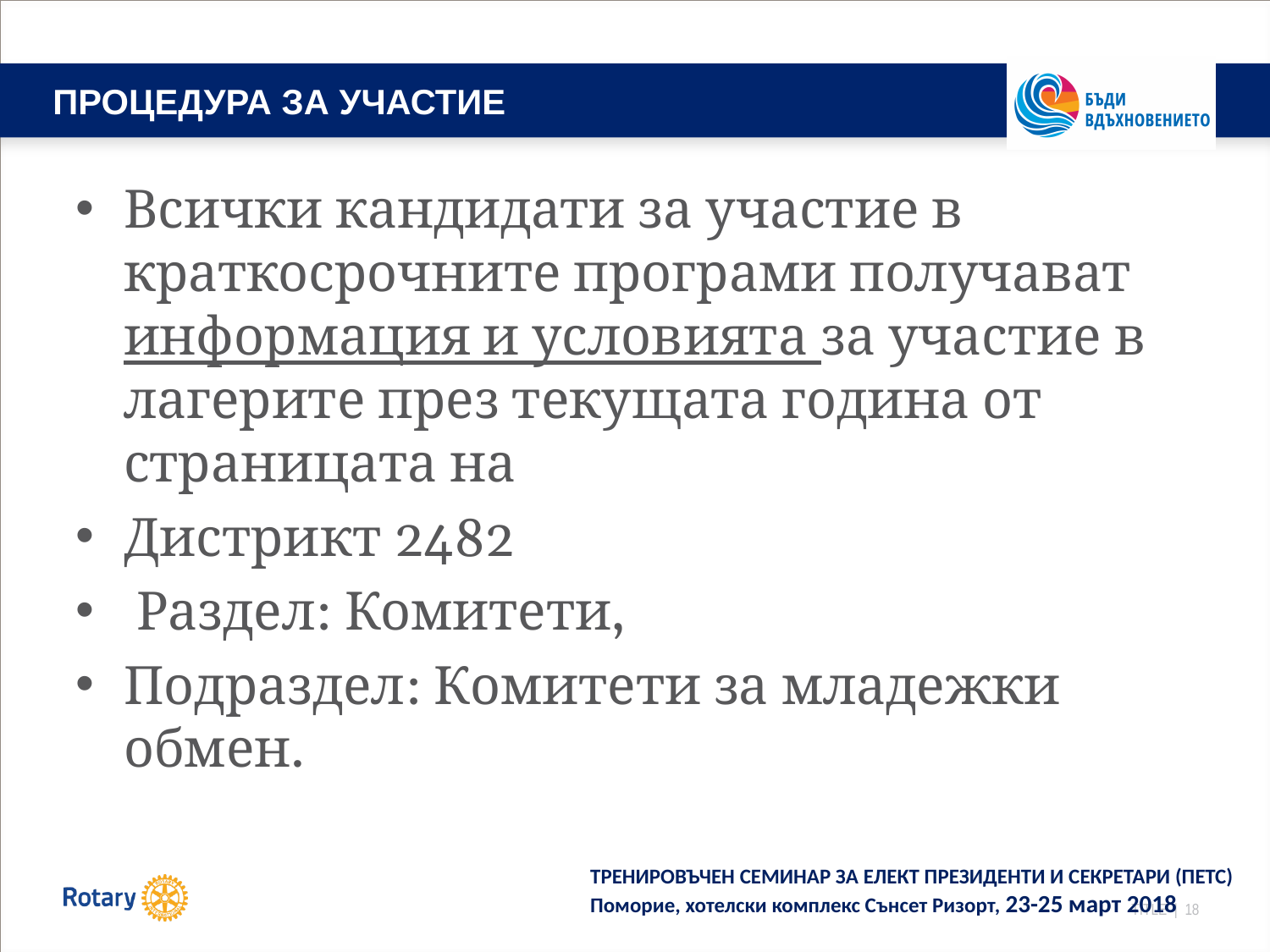

# ПРОЦЕДУРА ЗА УЧАСТИЕ
Всички кандидати за участие в краткосрочните програми получават информация и условията за участие в лагерите през текущата година от страницата на
Дистрикт 2482
 Раздел: Комитети,
Подраздел: Комитети за младежки обмен.